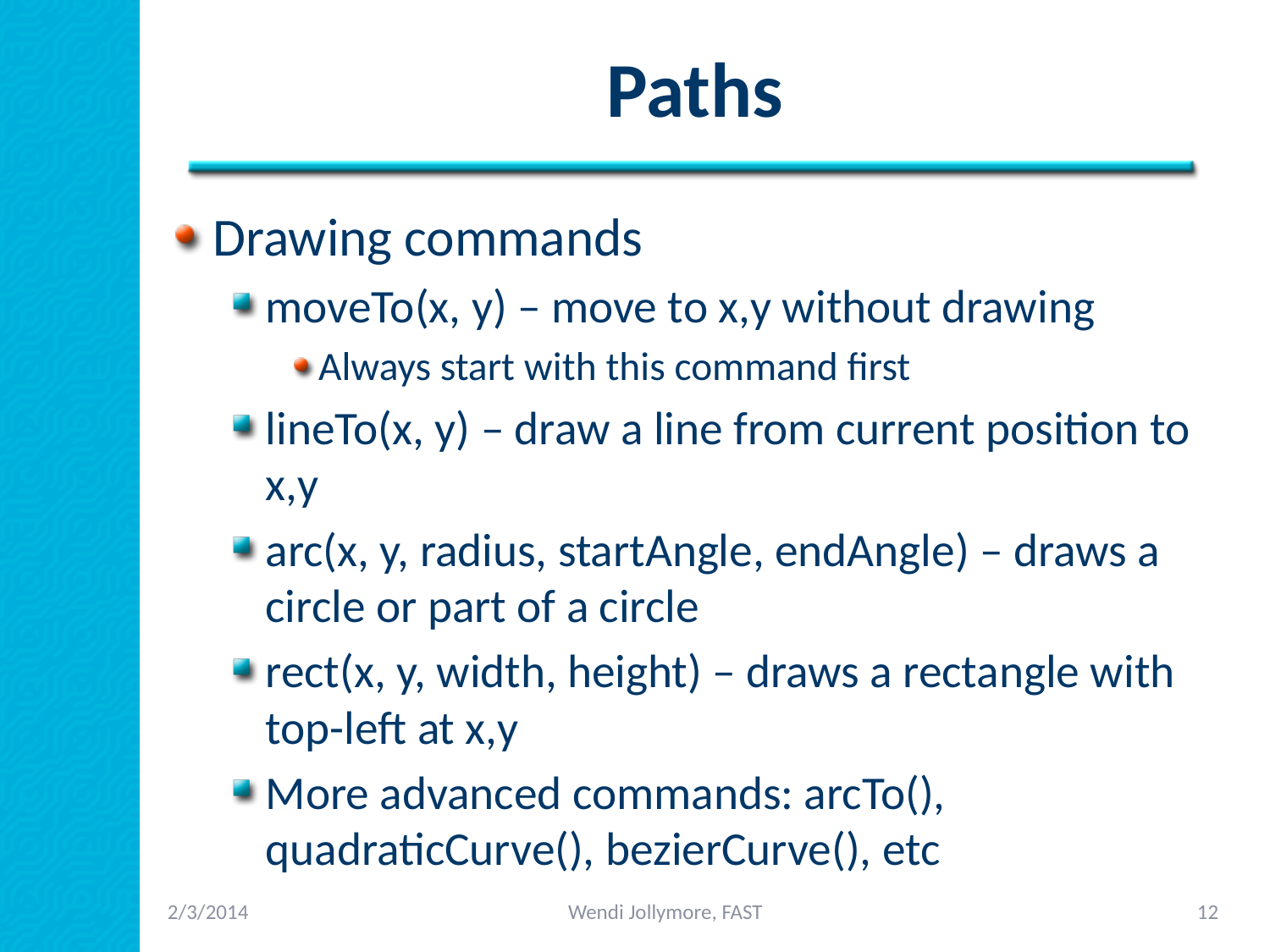

# Paths
Drawing commands
moveTo(x, y) – move to x,y without drawing
Always start with this command first
lineTo(x, y) – draw a line from current position to x,y
arc(x, y, radius, startAngle, endAngle) – draws a circle or part of a circle
rect(x, y, width, height) – draws a rectangle with top-left at x,y
More advanced commands: arcTo(), quadraticCurve(), bezierCurve(), etc
2/3/2014
Wendi Jollymore, FAST
12